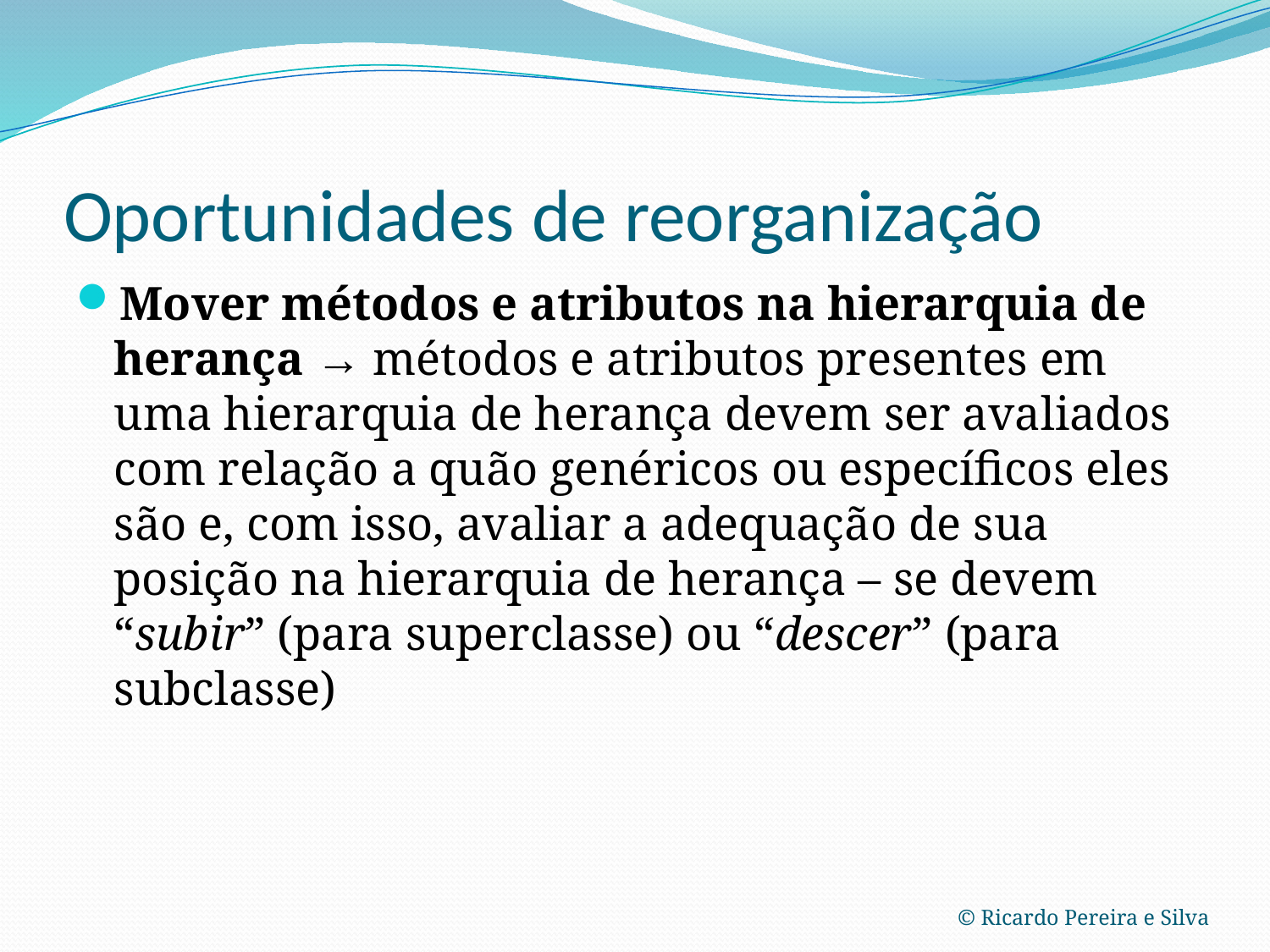

# Oportunidades de reorganização
Mover métodos e atributos na hierarquia de herança → métodos e atributos presentes em uma hierarquia de herança devem ser avaliados com relação a quão genéricos ou específicos eles são e, com isso, avaliar a adequação de sua posição na hierarquia de herança – se devem “subir” (para superclasse) ou “descer” (para subclasse)
© Ricardo Pereira e Silva